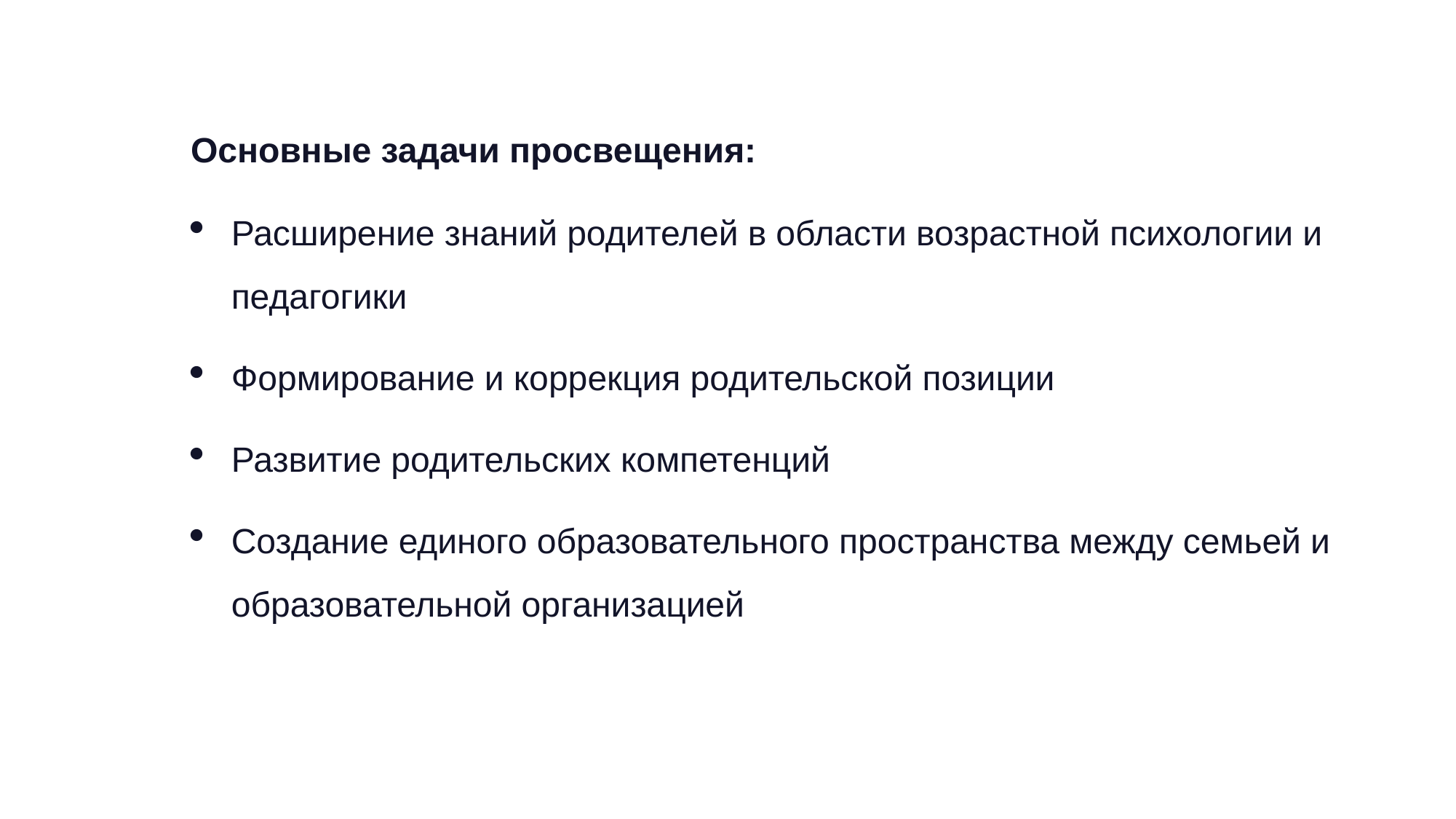

Основные задачи просвещения:
Расширение знаний родителей в области возрастной психологии и педагогики
Формирование и коррекция родительской позиции
Развитие родительских компетенций
Создание единого образовательного пространства между семьей и образовательной организацией